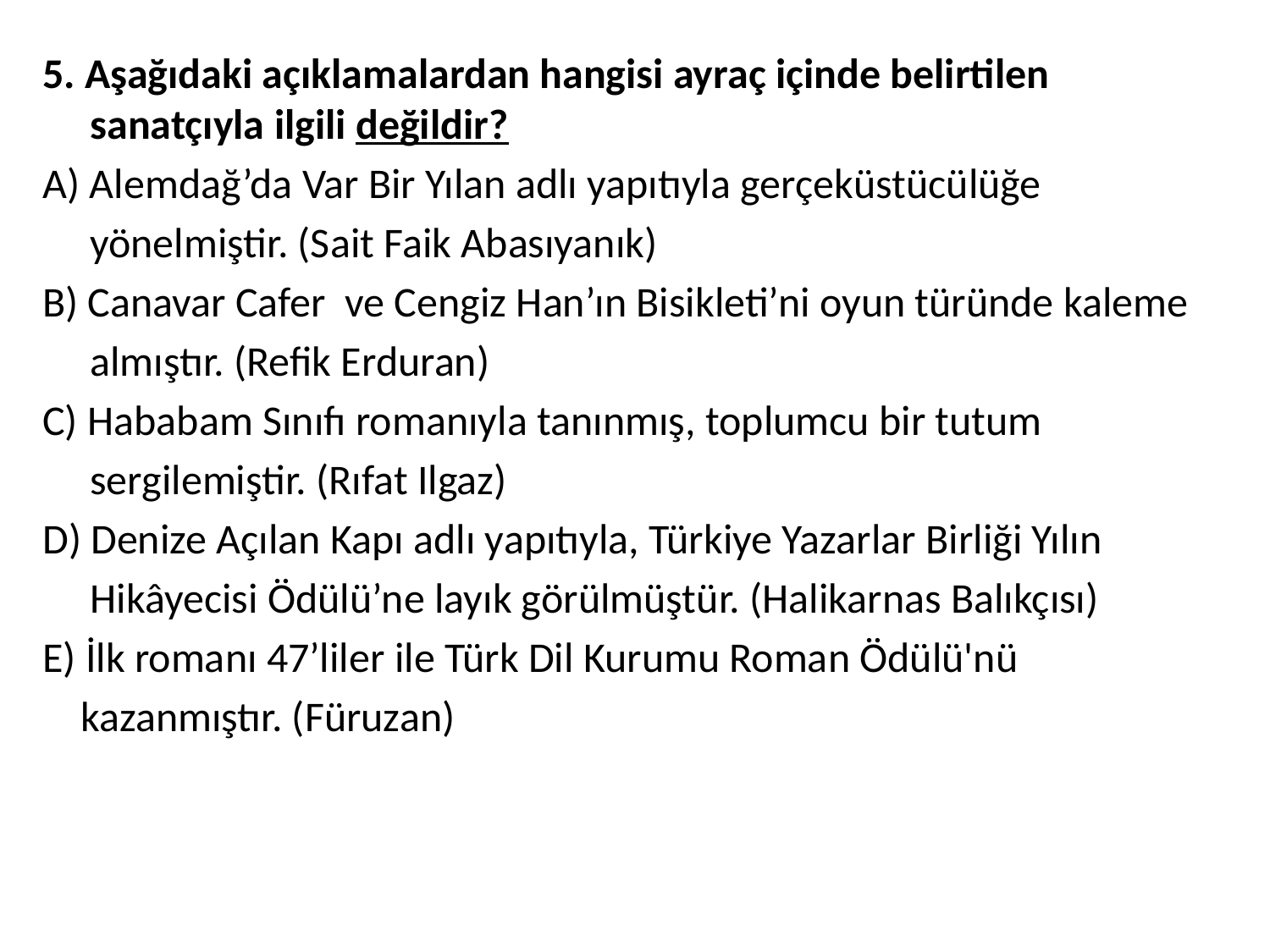

5. Aşağıdaki açıklamalardan hangisi ayraç içinde belirtilen sanatçıyla ilgili değildir?
A) Alemdağ’da Var Bir Yılan adlı yapıtıyla gerçeküstücülüğe
     yönelmiştir. (Sait Faik Abasıyanık)
B) Canavar Cafer  ve Cengiz Han’ın Bisikleti’ni oyun türünde kaleme
     almıştır. (Refik Erduran)
C) Hababam Sınıfı romanıyla tanınmış, toplumcu bir tutum
     sergilemiştir. (Rıfat Ilgaz)
D) Denize Açılan Kapı adlı yapıtıyla, Türkiye Yazarlar Birliği Yılın
     Hikâyecisi Ödülü’ne layık görülmüştür. (Halikarnas Balıkçısı)
E) İlk romanı 47’liler ile Türk Dil Kurumu Roman Ödülü'nü
    kazanmıştır. (Füruzan)